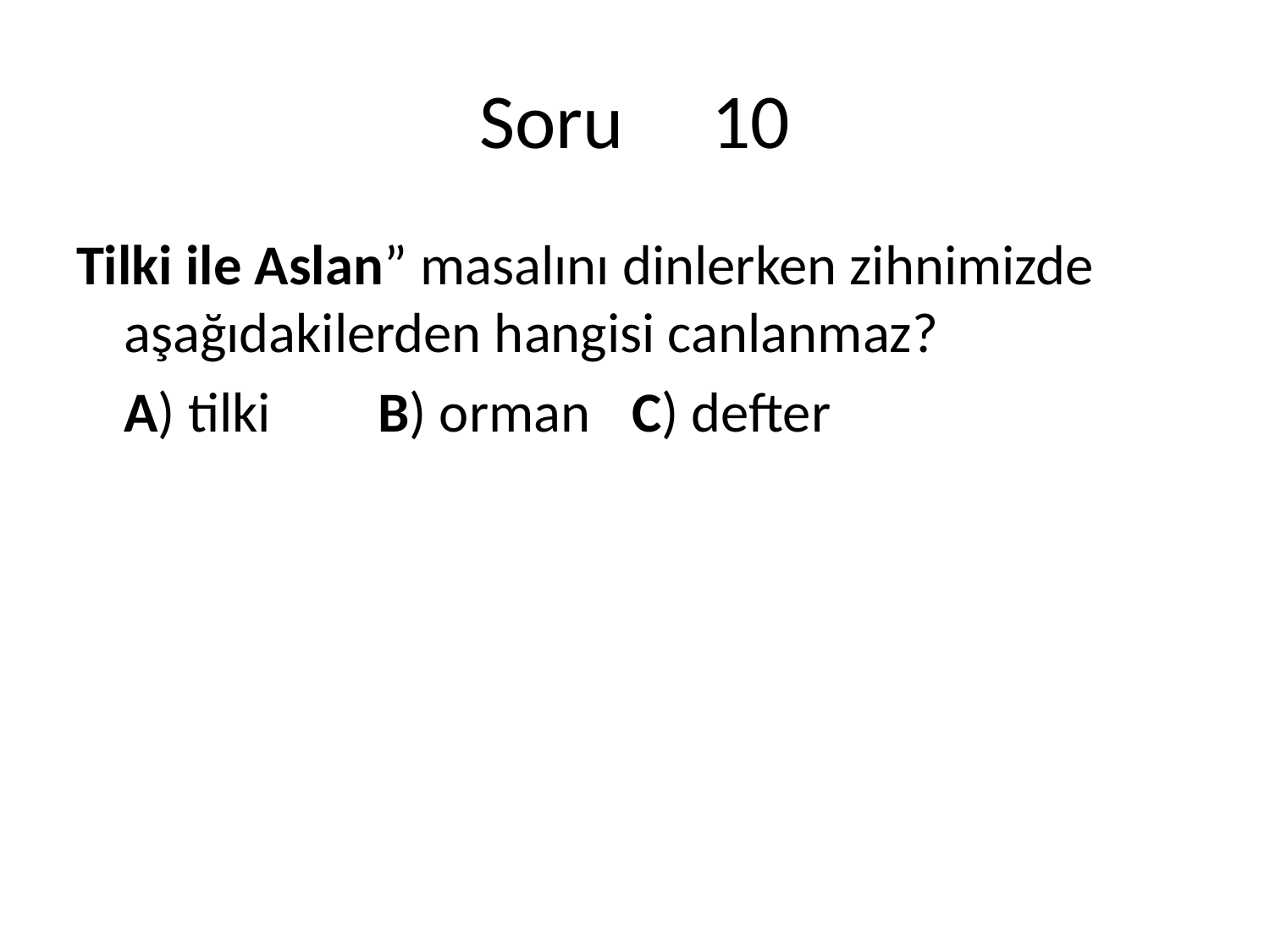

# Soru     10
Tilki ile Aslan” masalını dinlerken zihnimizde aşağıdakilerden hangisi canlanmaz?
	A) tilki	B) orman	C) defter